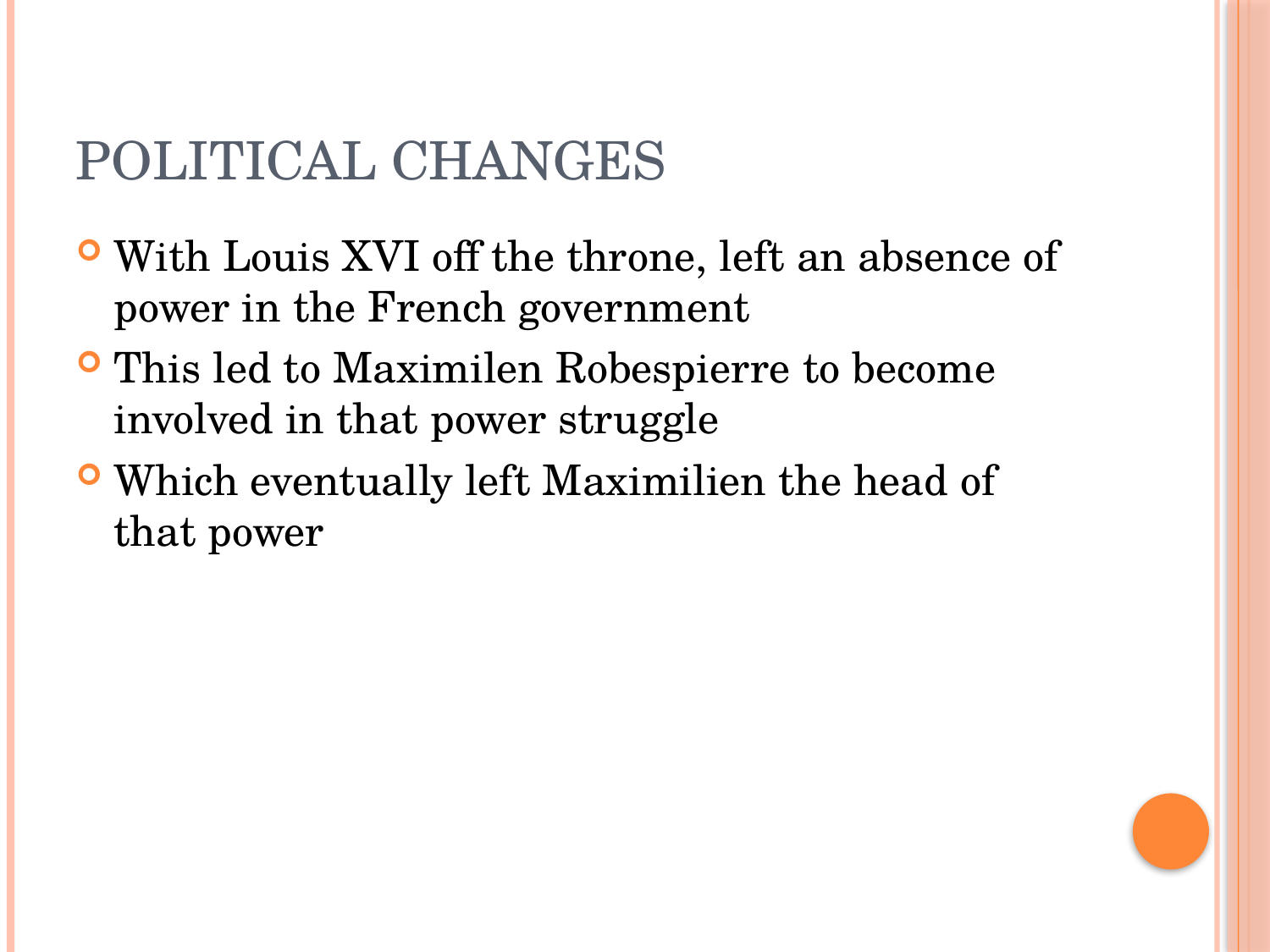

# Political changes
With Louis XVI off the throne, left an absence of power in the French government
This led to Maximilen Robespierre to become involved in that power struggle
Which eventually left Maximilien the head of that power